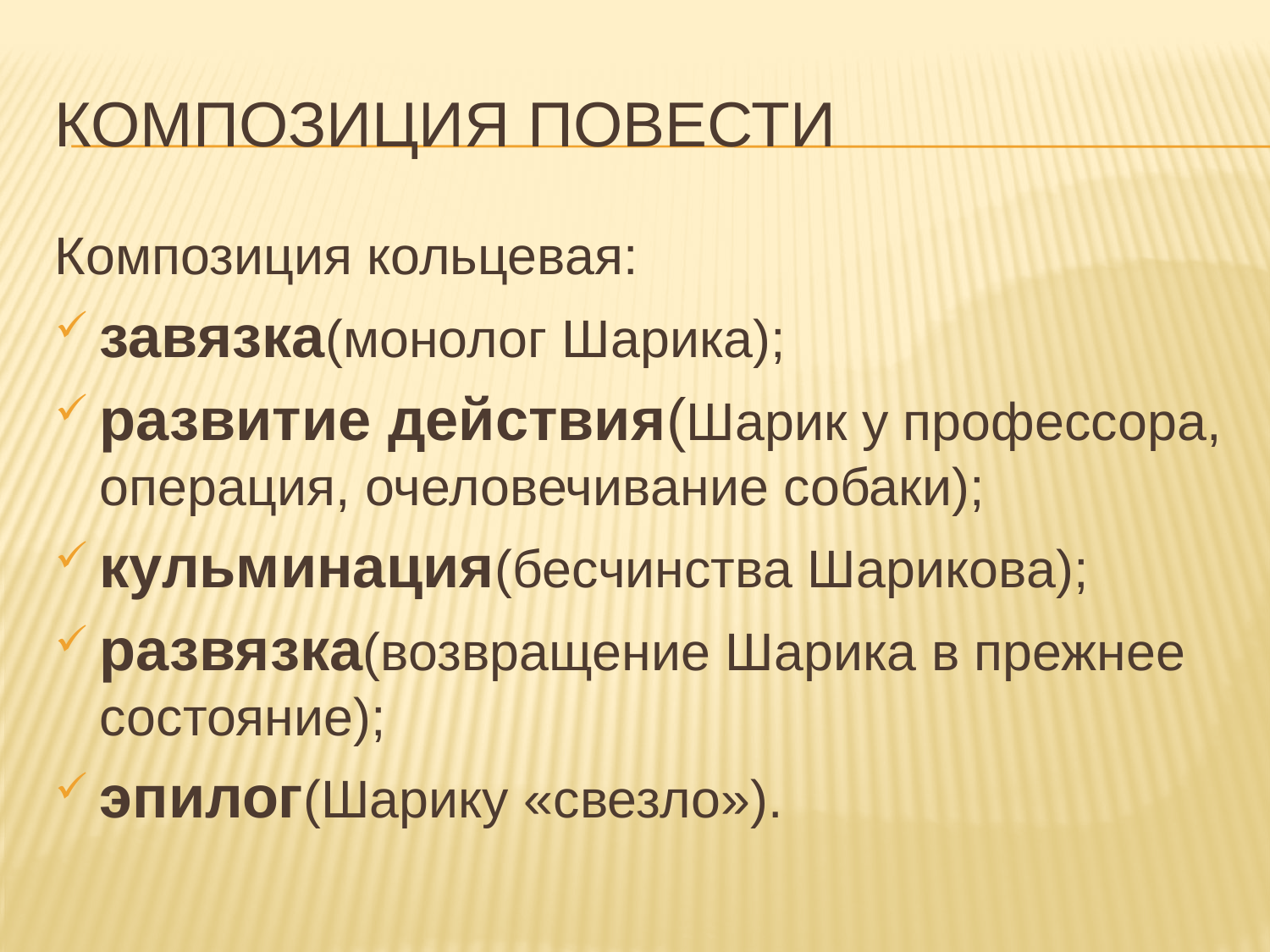

# Композиция повести
Композиция кольцевая:
завязка(монолог Шарика);
развитие действия(Шарик у профессора, операция, очеловечивание собаки);
кульминация(бесчинства Шарикова);
развязка(возвращение Шарика в прежнее состояние);
эпилог(Шарику «свезло»).